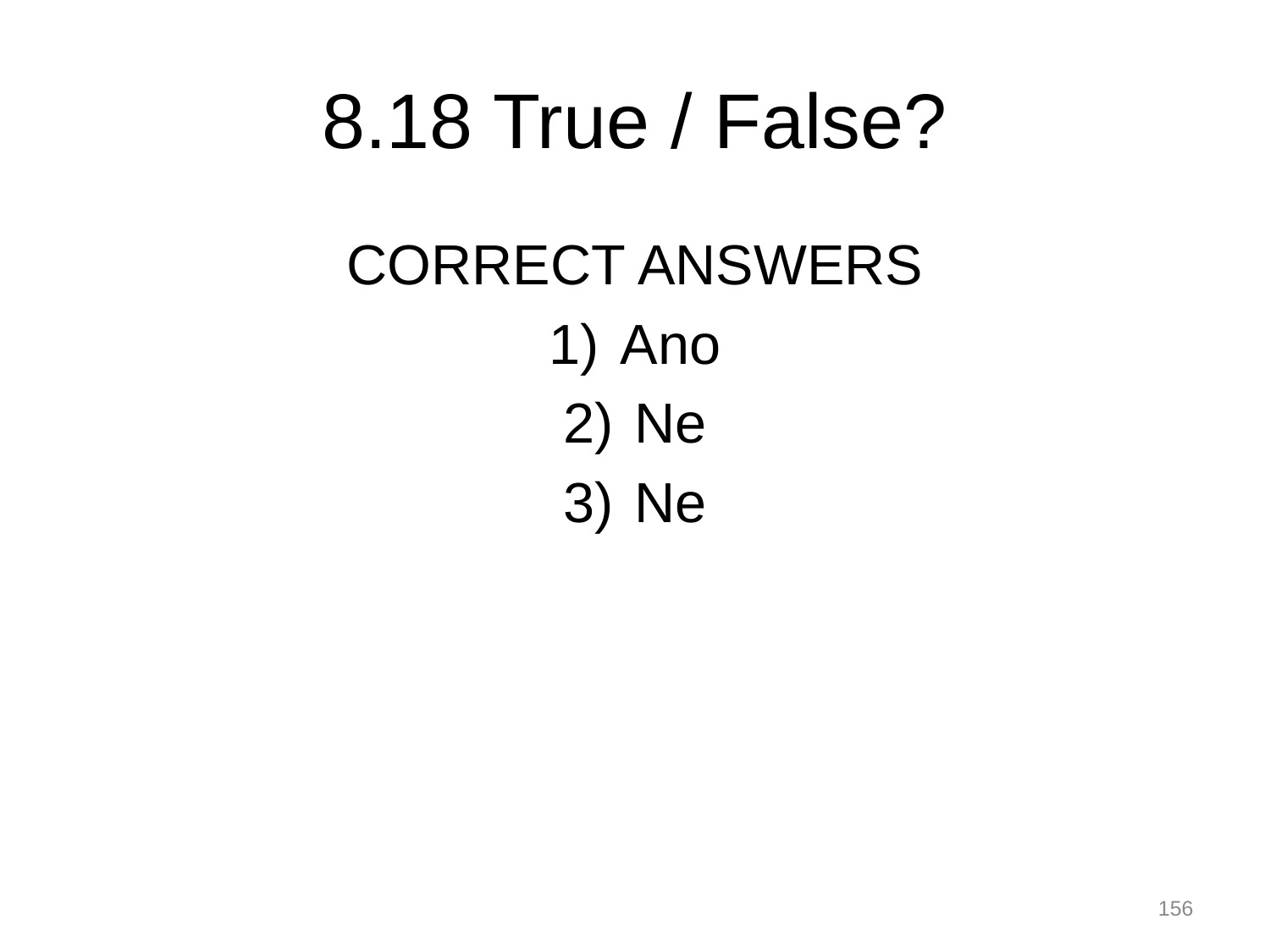

# 8.18 True / False?
CORRECT ANSWERS
Ano
Ne
Ne
156